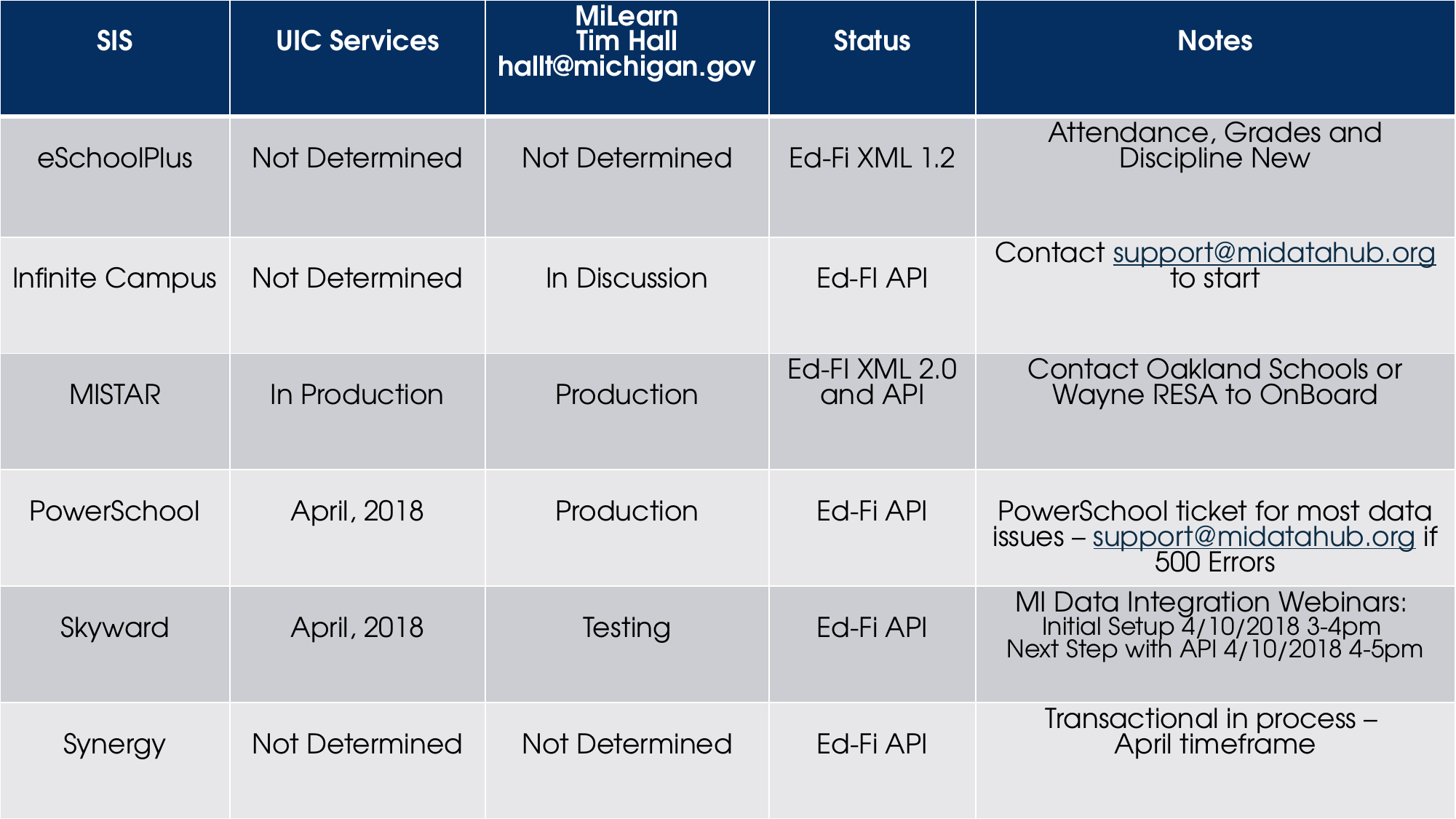

| SIS | UIC Services | MiLearn Tim Hall hallt@michigan.gov | Status | Notes |
| --- | --- | --- | --- | --- |
| eSchoolPlus | Not Determined | Not Determined | Ed-Fi XML 1.2 | Attendance, Grades and Discipline New |
| Infinite Campus | Not Determined | In Discussion | Ed-FI API | Contact support@midatahub.org to start |
| MISTAR | In Production | Production | Ed-FI XML 2.0 and API | Contact Oakland Schools or Wayne RESA to OnBoard |
| PowerSchool | April, 2018 | Production | Ed-Fi API | PowerSchool ticket for most data issues – support@midatahub.org if 500 Errors |
| Skyward | April, 2018 | Testing | Ed-Fi API | MI Data Integration Webinars: Initial Setup 4/10/2018 3-4pm Next Step with API 4/10/2018 4-5pm |
| Synergy | Not Determined | Not Determined | Ed-Fi API | Transactional in process – April timeframe |